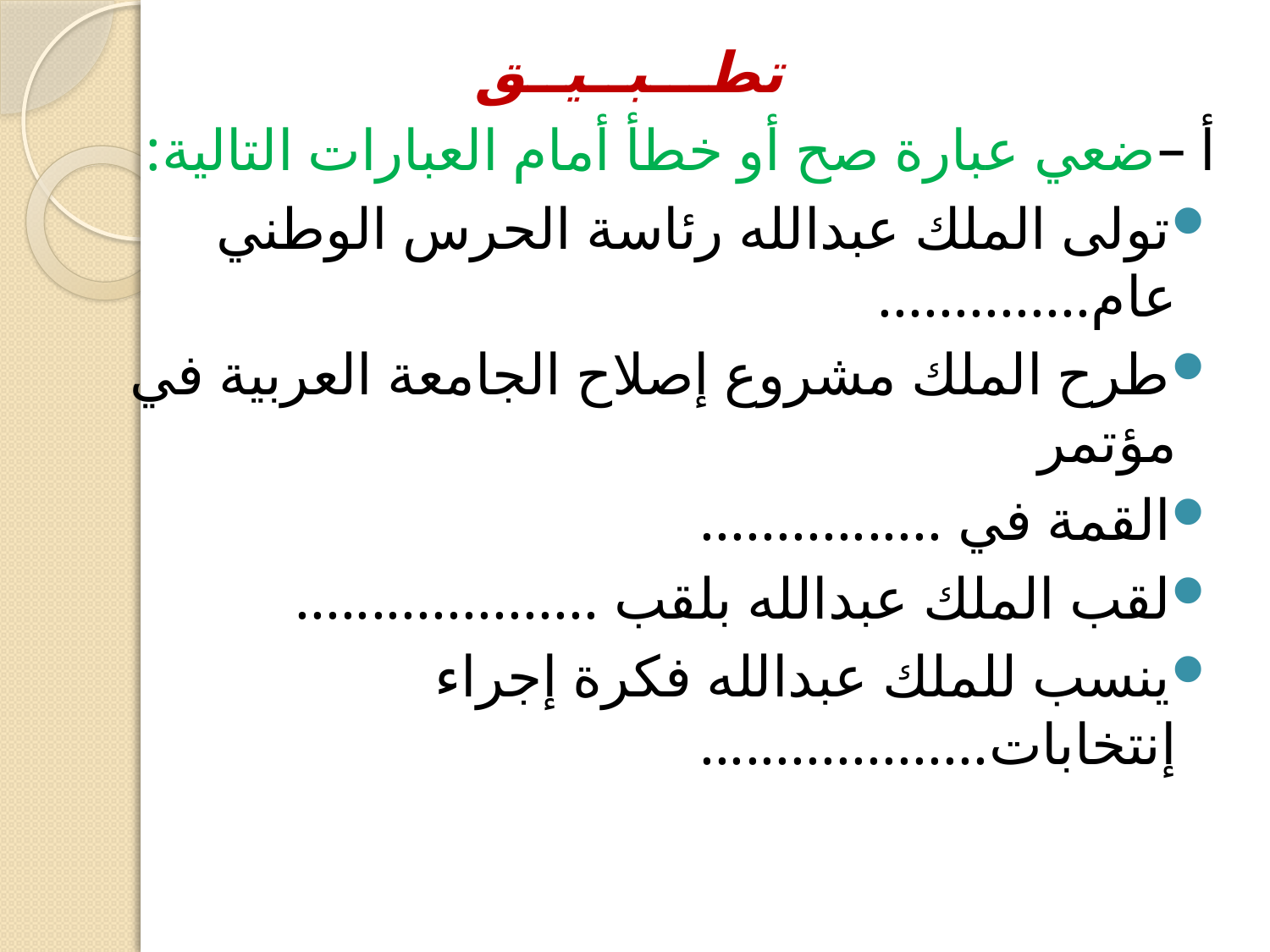

تطـــبــيــق
أ –ضعي عبارة صح أو خطأ أمام العبارات التالية:
تولى الملك عبدالله رئاسة الحرس الوطني عام..............
طرح الملك مشروع إصلاح الجامعة العربية في مؤتمر
القمة في ................
لقب الملك عبدالله بلقب ....................
ينسب للملك عبدالله فكرة إجراء إنتخابات...................